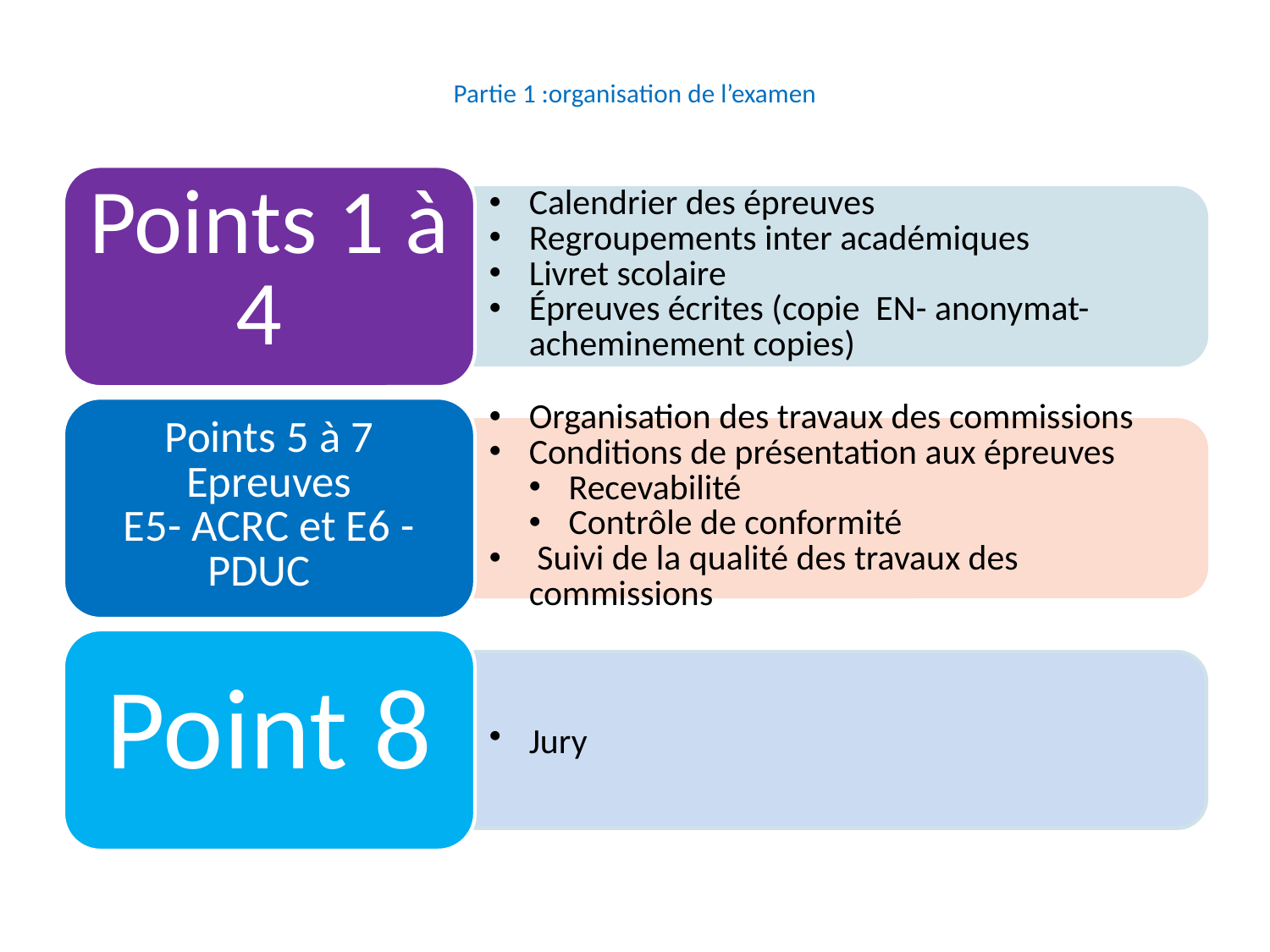

# Partie 1 :organisation de l’examen
Points 1 à 4
Calendrier des épreuves
Points 5 à 7
 Epreuves
E5- ACRC et E6 - PDUC
Point 8
Jury
Organisation des travaux des commissions
Conditions de présentation aux épreuves
 Suivi de la qualité des travaux des commissions
Recevabilité
Contrôle de conformité
Épreuves écrites (copie  EN- anonymat- acheminement copies)
Livret scolaire
Regroupements inter académiques